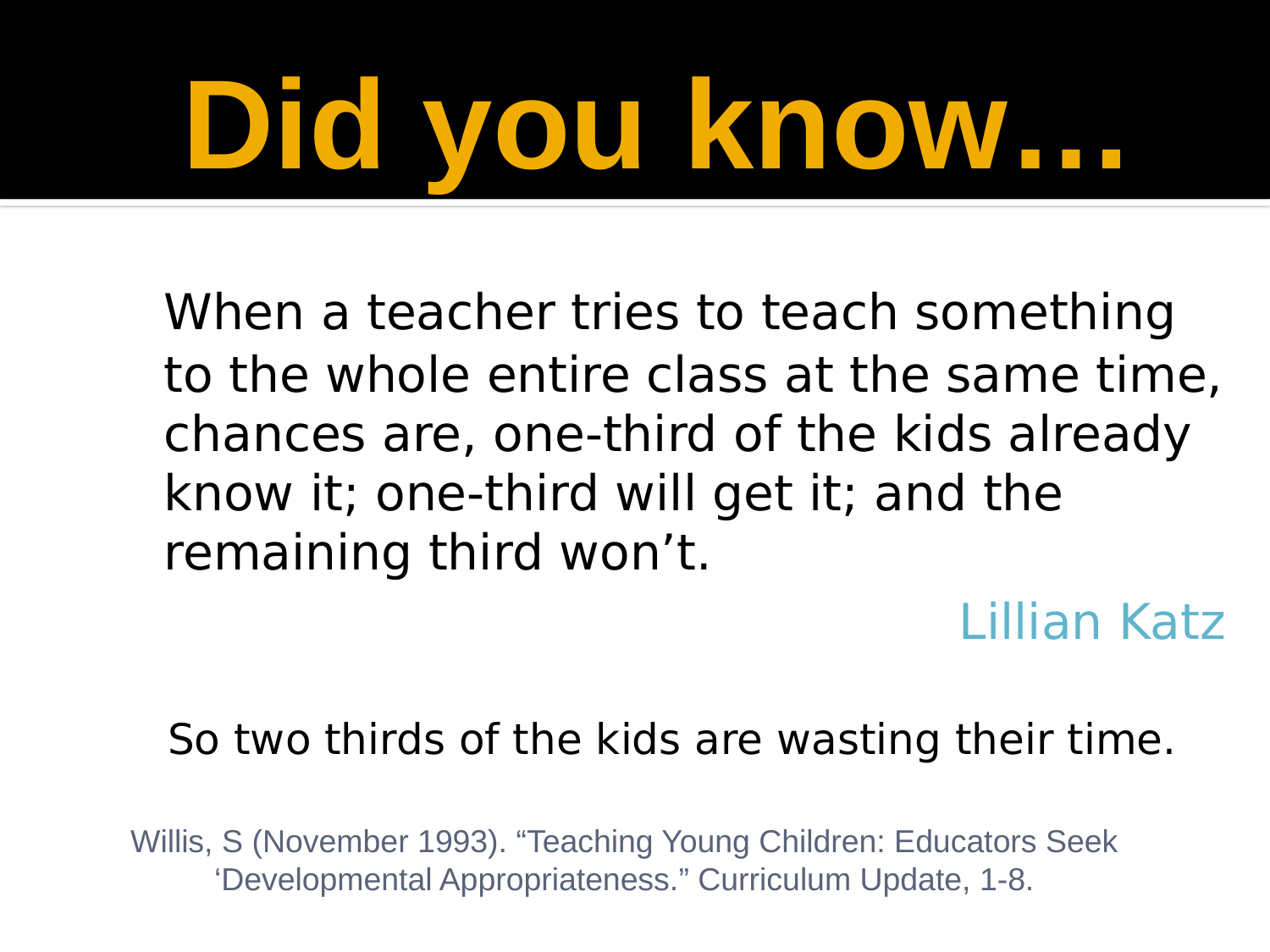

# Did you know…
	When a teacher tries to teach something to the whole entire class at the same time, chances are, one-third of the kids already know it; one-third will get it; and the remaining third won’t.
Lillian Katz

So two thirds of the kids are wasting their time.

Willis, S (November 1993). “Teaching Young Children: Educators Seek ‘Developmental Appropriateness.” Curriculum Update, 1-8.